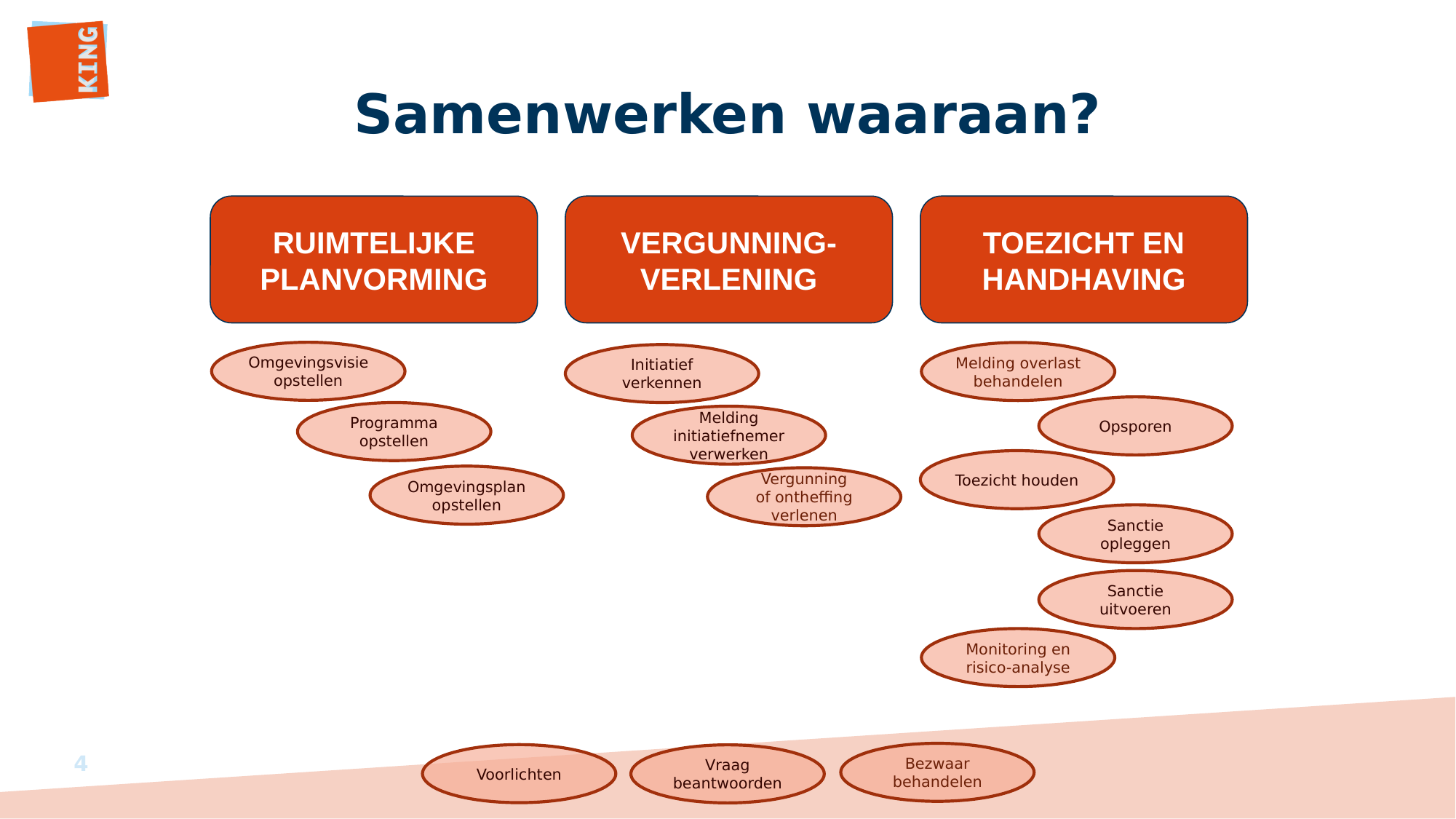

# Samenwerken waaraan?
RUIMTELIJKE PLANVORMING
VERGUNNING-VERLENING
TOEZICHT EN
HANDHAVING
Omgevingsvisie opstellen
Melding overlast behandelen
Initiatief verkennen
Opsporen
Programma opstellen
Melding initiatiefnemer verwerken
Toezicht houden
Omgevingsplan opstellen
Vergunning
of ontheffing verlenen
Sanctie opleggen
Sanctie uitvoeren
Monitoring en risico-analyse
Bezwaar behandelen
Voorlichten
Vraag beantwoorden
4